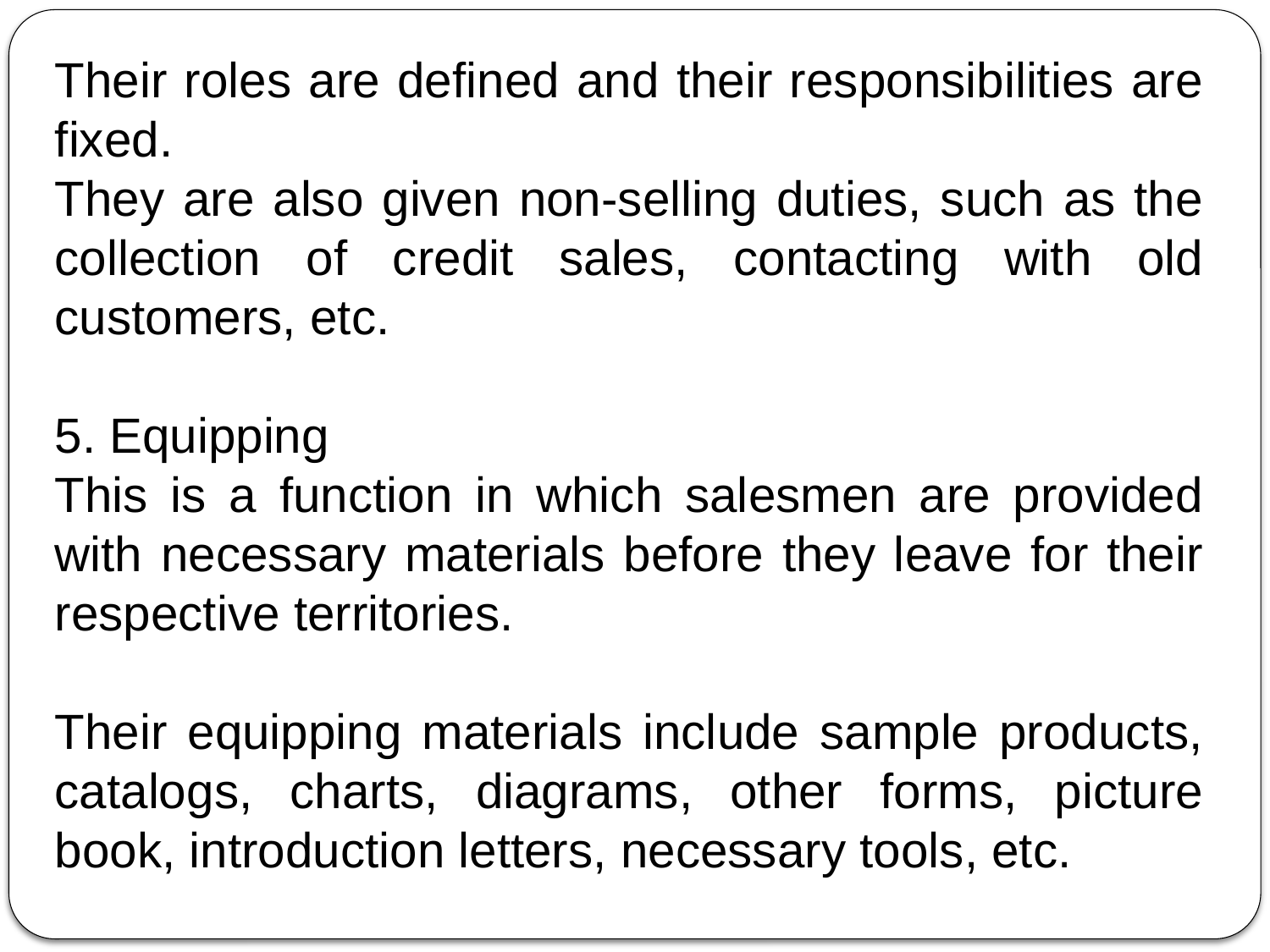

Their roles are defined and their responsibilities are fixed.
They are also given non-selling duties, such as the collection of credit sales, contacting with old customers, etc.

5. Equipping
This is a function in which salesmen are provided with necessary materials before they leave for their respective territories.

Their equipping materials include sample products, catalogs, charts, diagrams, other forms, picture book, introduction letters, necessary tools, etc.